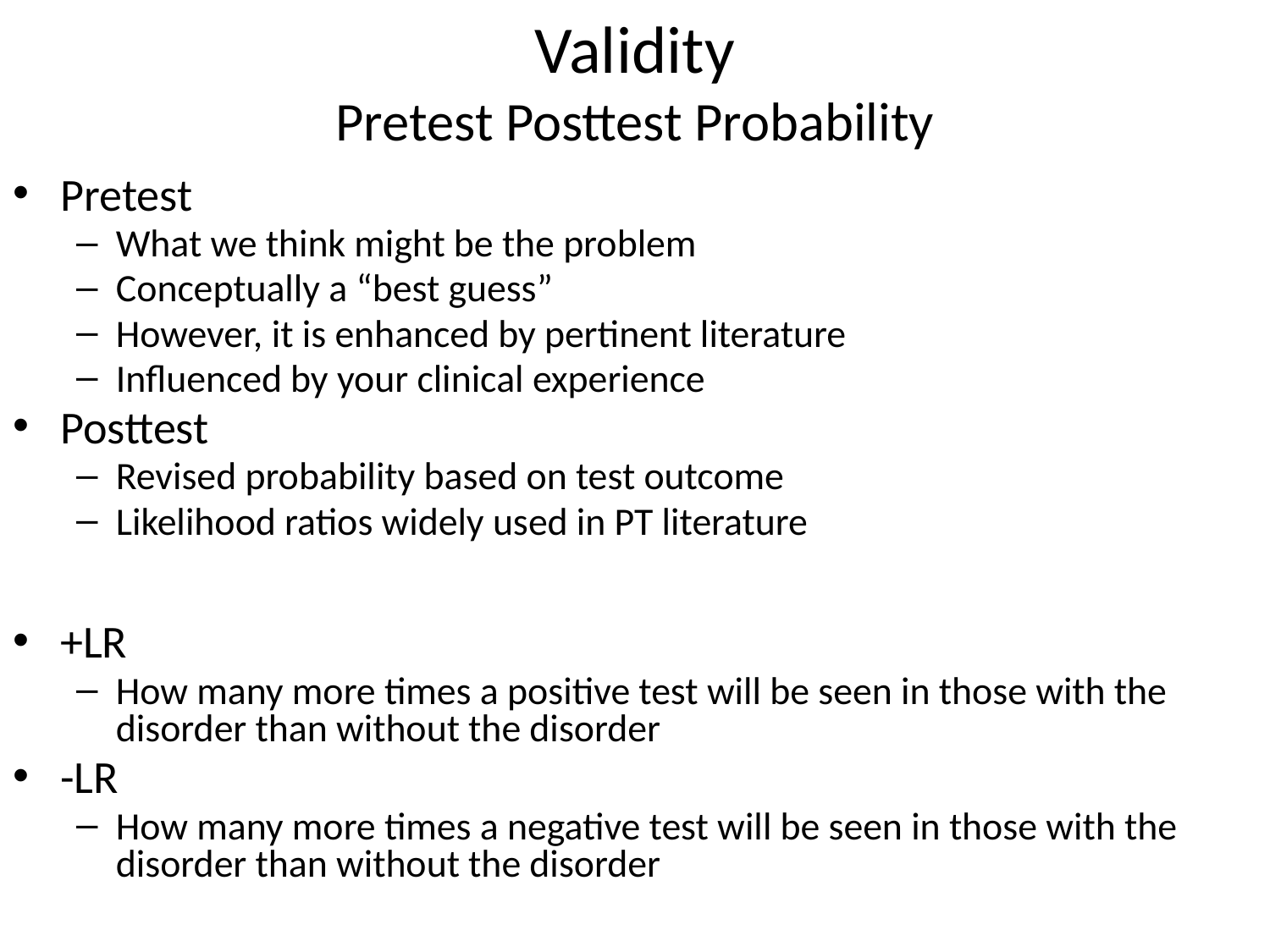

# Validity Pretest Posttest Probability
Pretest
What we think might be the problem
Conceptually a “best guess”
However, it is enhanced by pertinent literature
Influenced by your clinical experience
Posttest
Revised probability based on test outcome
Likelihood ratios widely used in PT literature

+LR
How many more times a positive test will be seen in those with the disorder than without the disorder
-LR
How many more times a negative test will be seen in those with the disorder than without the disorder